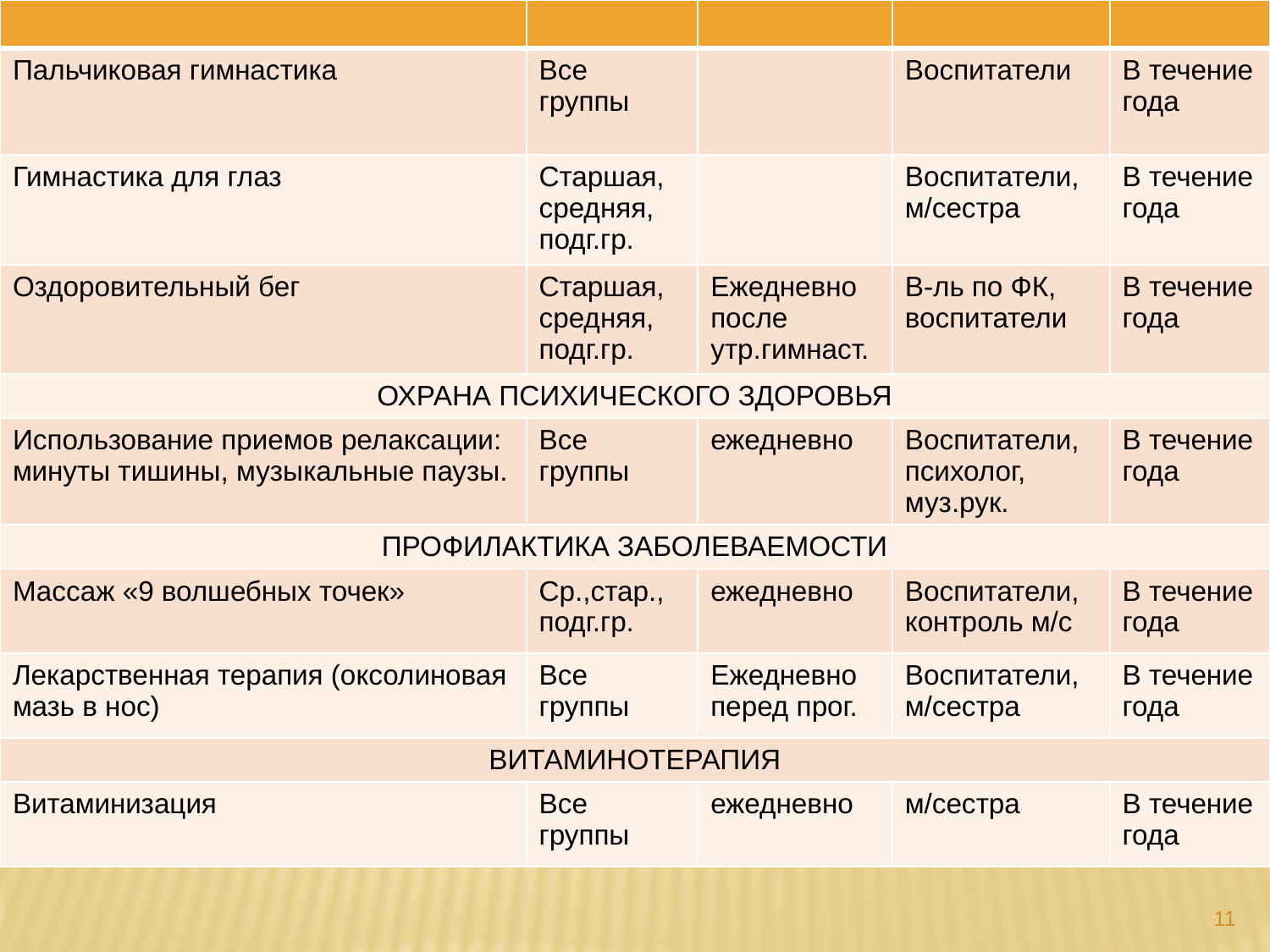

|  |  |  |  |  |
| --- | --- | --- | --- | --- |
| Пальчиковая гимнастика | Все группы |  | Воспитатели | В течение года |
| Гимнастика для глаз | Старшая, средняя, подг.гр. |  | Воспитатели, м/сестра | В течение года |
| Оздоровительный бег | Старшая, средняя, подг.гр. | Ежедневно после утр.гимнаст. | В-ль по ФК, воспитатели | В течение года |
| ОХРАНА ПСИХИЧЕСКОГО ЗДОРОВЬЯ |  |  |  |  |
| Использование приемов релаксации: минуты тишины, музыкальные паузы. | Все группы | ежедневно | Воспитатели, психолог, муз.рук. | В течение года |
| ПРОФИЛАКТИКА ЗАБОЛЕВАЕМОСТИ |  |  |  |  |
| Массаж «9 волшебных точек» | Ср.,стар., подг.гр. | ежедневно | Воспитатели, контроль м/с | В течение года |
| Лекарственная терапия (оксолиновая мазь в нос) | Все группы | Ежедневно перед прог. | Воспитатели, м/сестра | В течение года |
| ВИТАМИНОТЕРАПИЯ |  |  |  |  |
| Витаминизация | Все группы | ежедневно | м/сестра | В течение года |
11